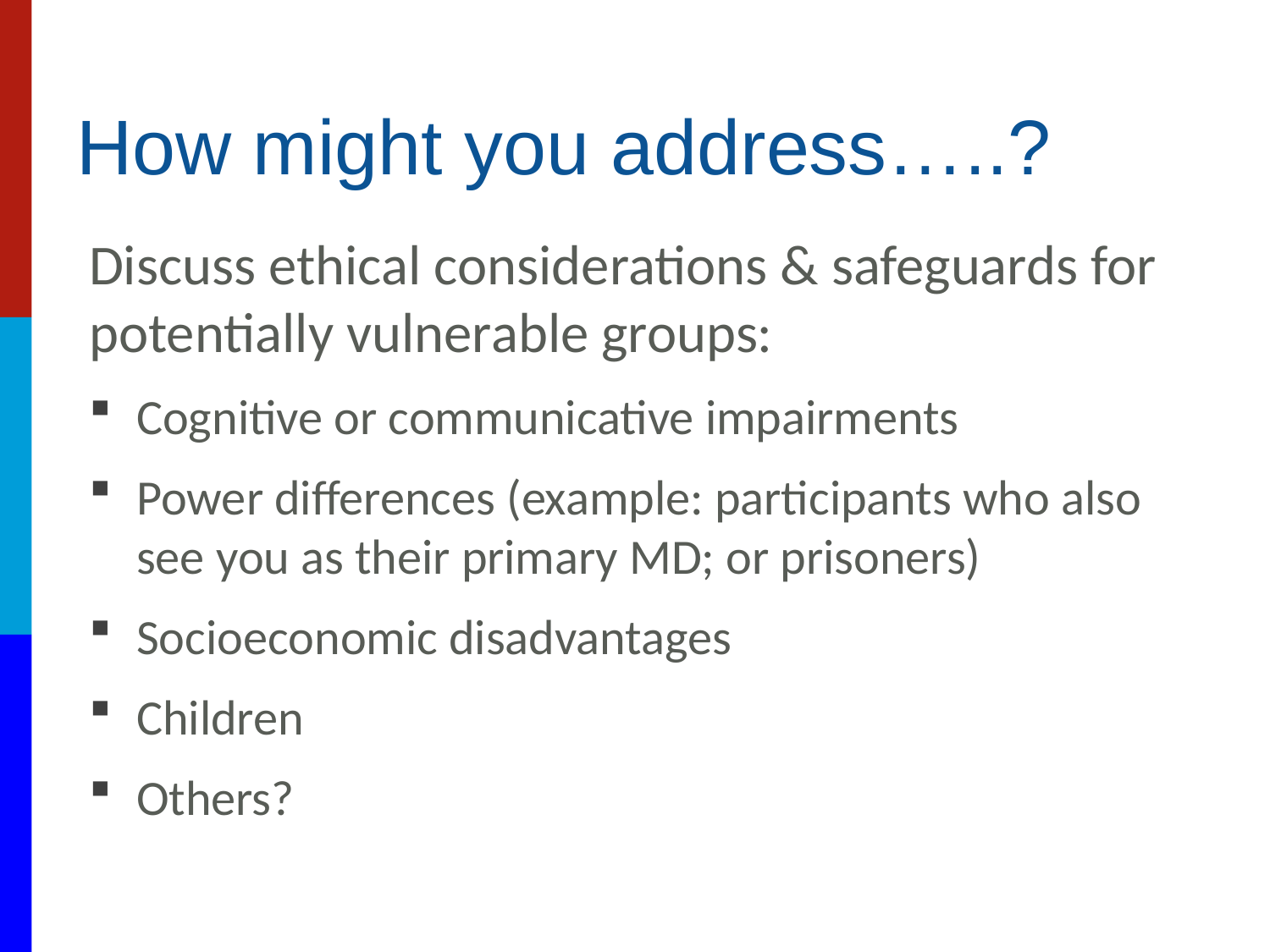

# How might you address…..?
Discuss ethical considerations & safeguards for potentially vulnerable groups:
Cognitive or communicative impairments
Power differences (example: participants who also see you as their primary MD; or prisoners)
Socioeconomic disadvantages
Children
Others?